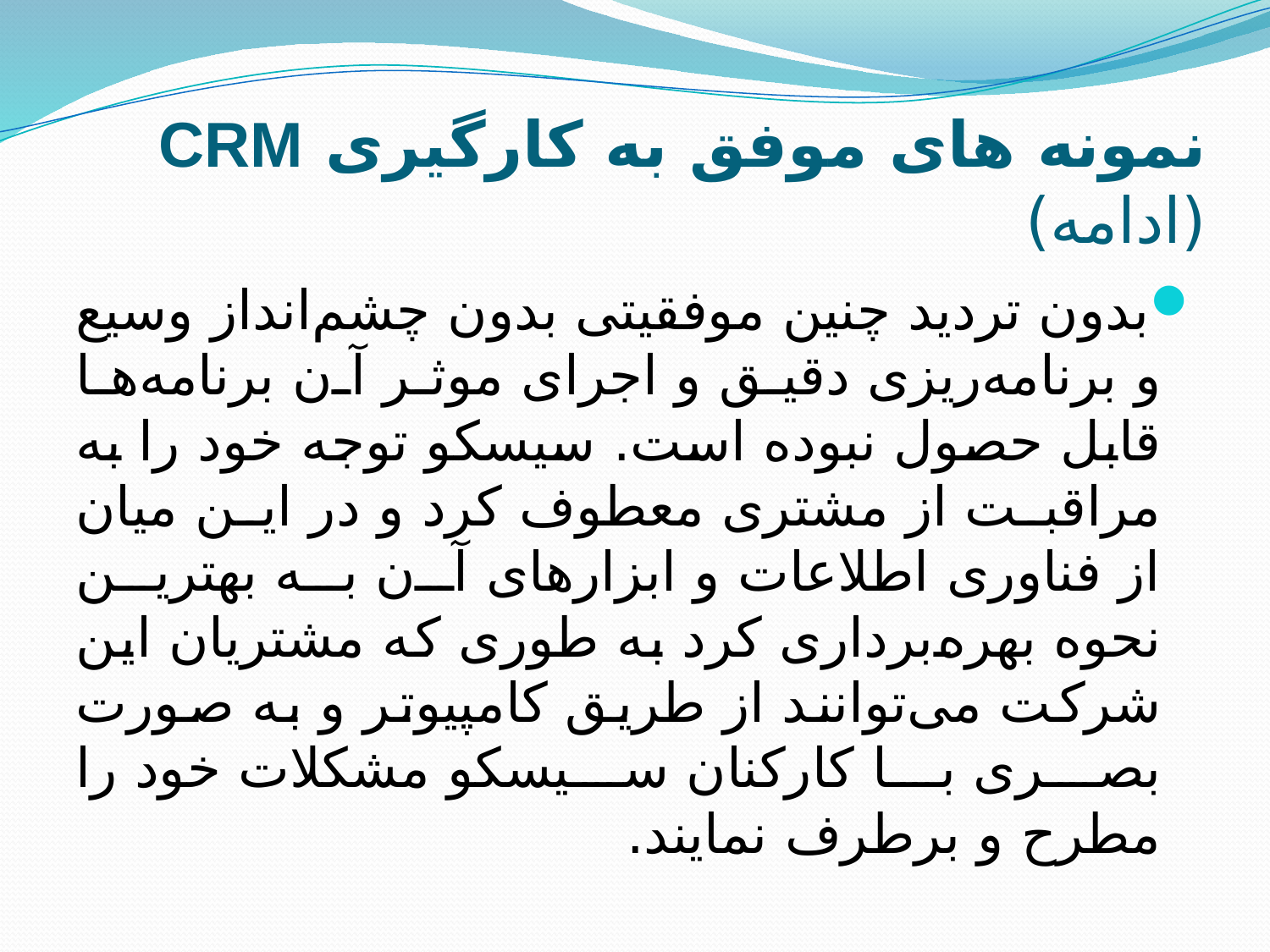

# نمونه های موفق به کارگیری CRM (ادامه)
بدون تردید چنین موفقیتی بدون چشم‌انداز وسیع و برنامه‌ریزی دقیق و اجرای موثر آن برنامه‌ها قابل حصول نبوده است. سیسکو توجه خود را به مراقبت از مشتری معطوف کرد و در این میان از فناوری اطلاعات و ابزارهای آن به بهترین نحوه بهره‌برداری کرد به طوری که مشتریان این شرکت می‌توانند از طریق کامپیوتر و به صورت بصری با کارکنان سیسکو مشکلات خود را مطرح و برطرف نمایند.